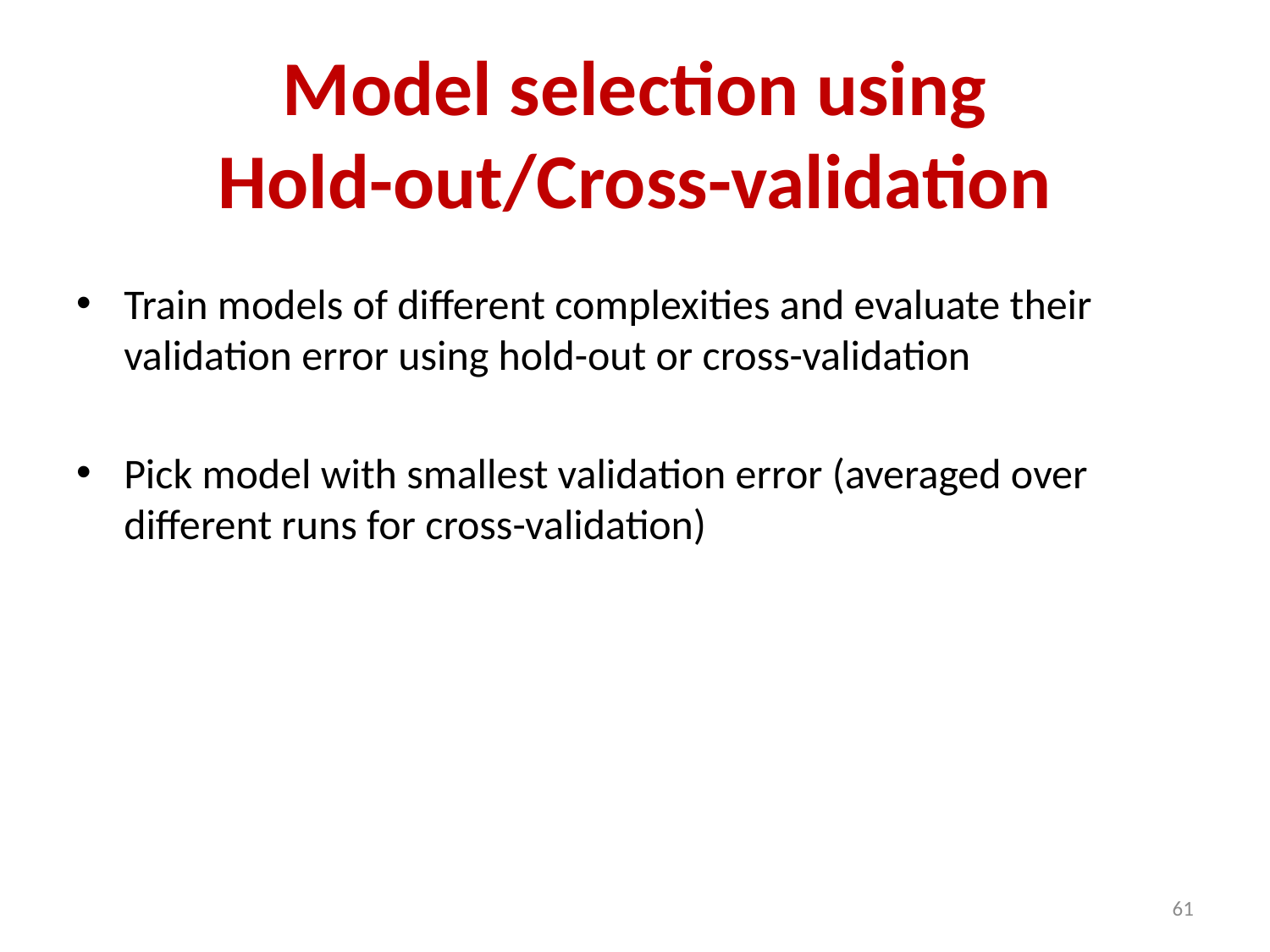

Model selection using Hold-out/Cross-validation
Train models of different complexities and evaluate their validation error using hold-out or cross-validation

Pick model with smallest validation error (averaged over different runs for cross-validation)
61